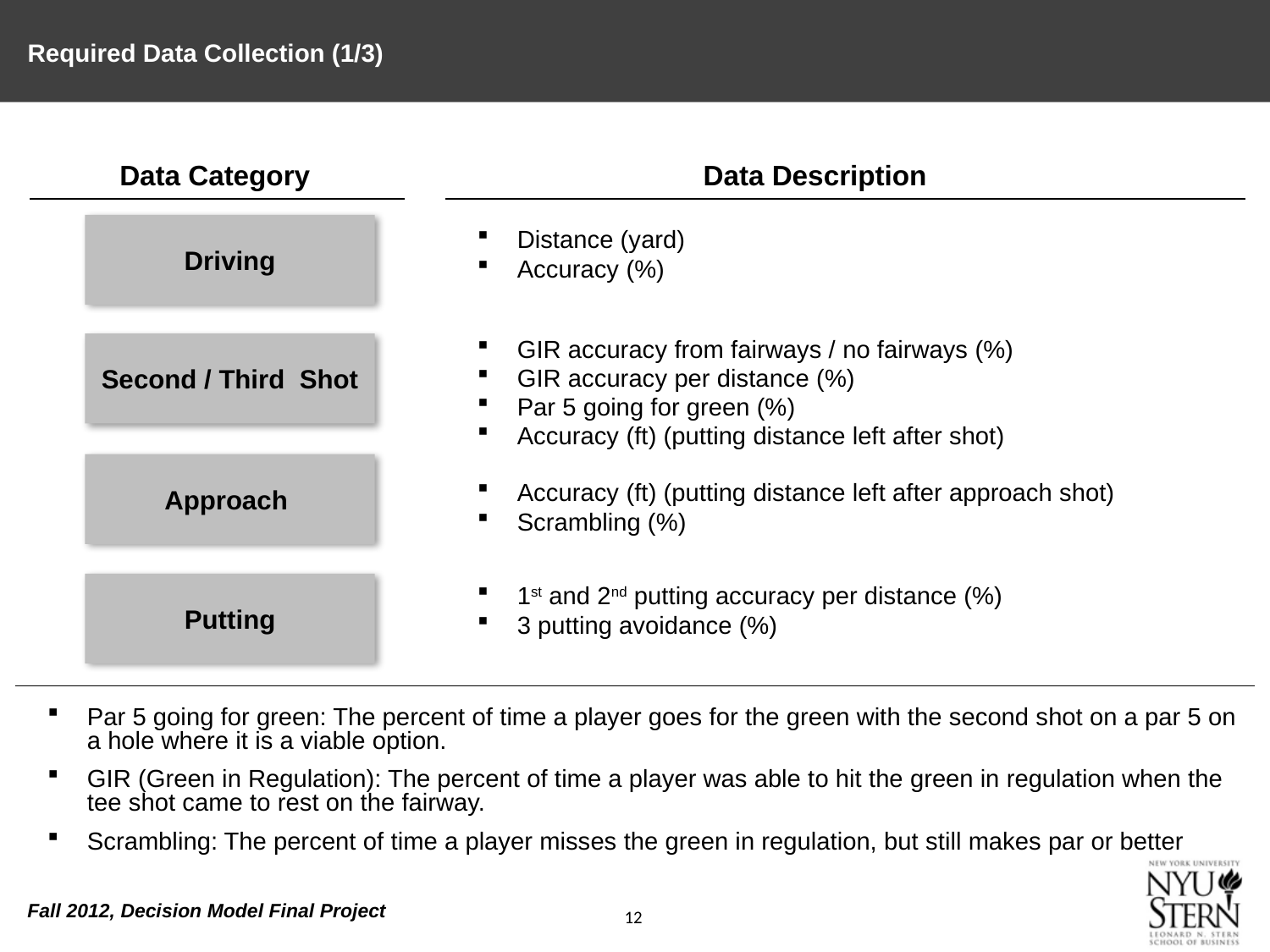

# Required Data Collection (1/3)
Data Category
Data Description
Driving
Distance (yard)
Accuracy (%)

Second / Third  Shot
GIR accuracy from fairways / no fairways (%)
GIR accuracy per distance (%)
Par 5 going for green (%)
Accuracy (ft) (putting distance left after shot)
Approach
Accuracy (ft) (putting distance left after approach shot)
Scrambling (%)
Putting
1st and 2nd putting accuracy per distance (%)
3 putting avoidance (%)
Par 5 going for green: The percent of time a player goes for the green with the second shot on a par 5 on a hole where it is a viable option.

GIR (Green in Regulation): The percent of time a player was able to hit the green in regulation when the tee shot came to rest on the fairway.

Scrambling: The percent of time a player misses the green in regulation, but still makes par or better